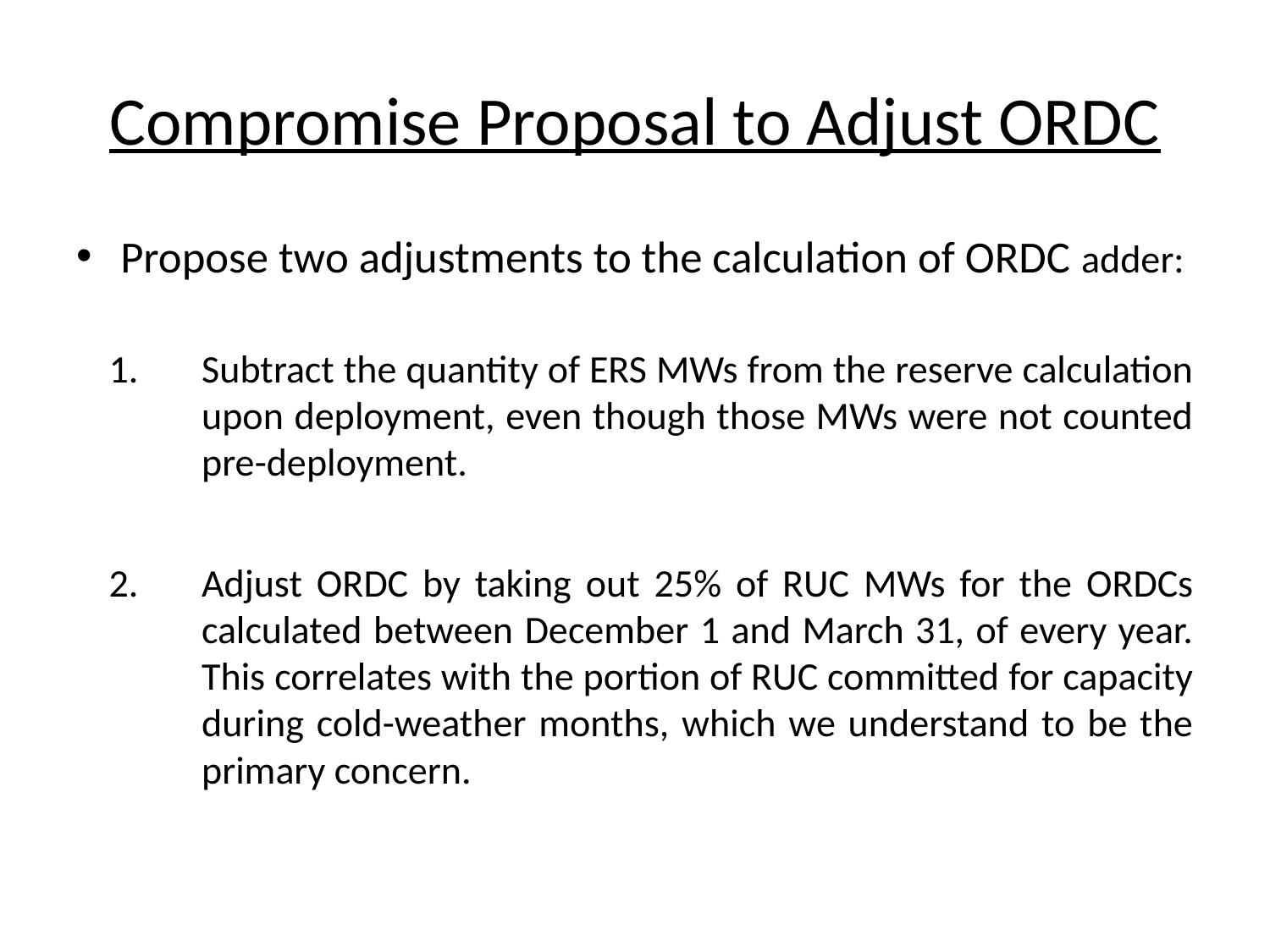

# Compromise Proposal to Adjust ORDC
Propose two adjustments to the calculation of ORDC adder:

Subtract the quantity of ERS MWs from the reserve calculation upon deployment, even though those MWs were not counted pre-deployment.

Adjust ORDC by taking out 25% of RUC MWs for the ORDCs calculated between December 1 and March 31, of every year. This correlates with the portion of RUC committed for capacity during cold-weather months, which we understand to be the primary concern.